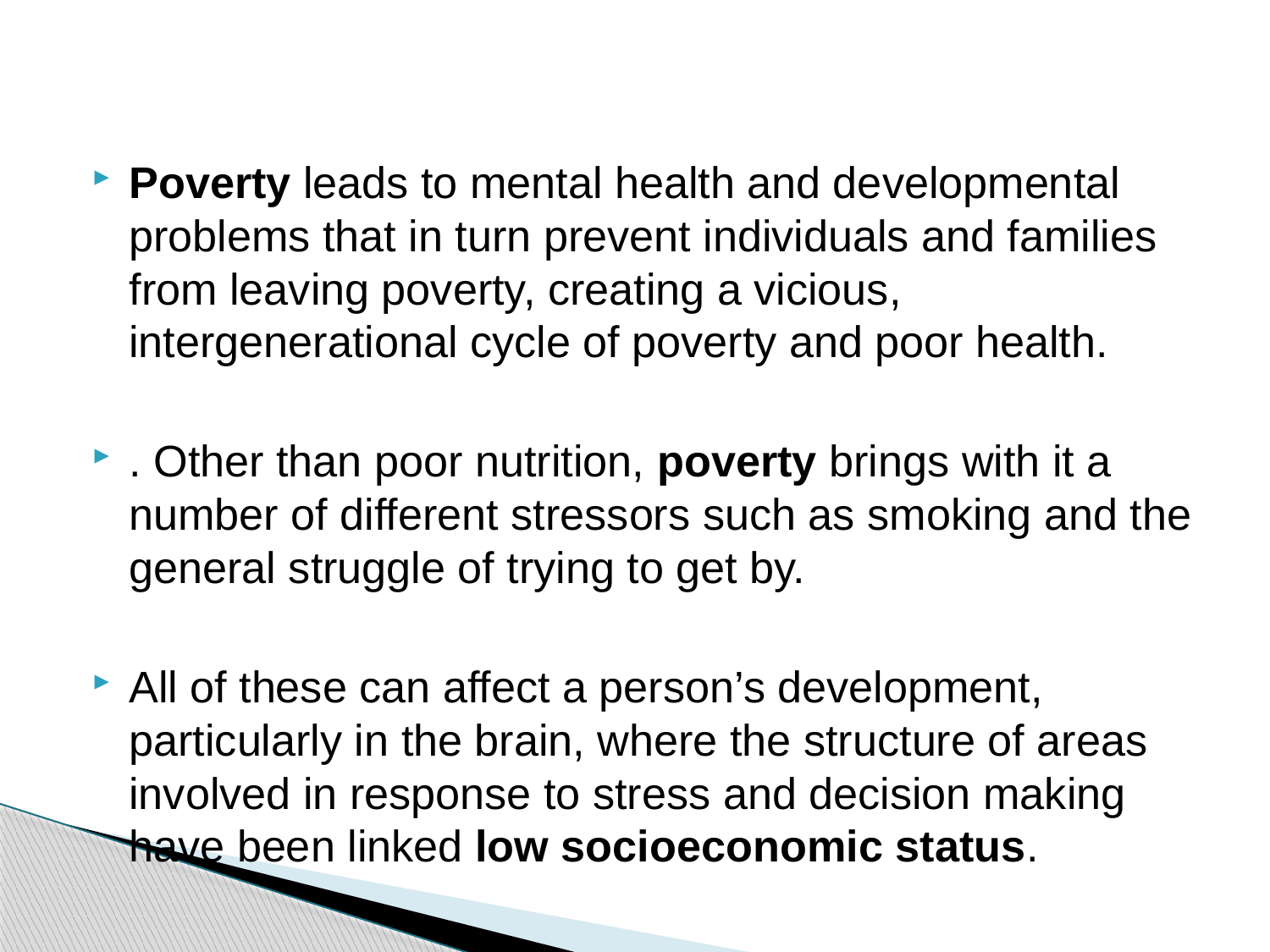

#
Poverty leads to mental health and developmental problems that in turn prevent individuals and families from leaving poverty, creating a vicious, intergenerational cycle of poverty and poor health.

. Other than poor nutrition, poverty brings with it a number of different stressors such as smoking and the general struggle of trying to get by.

All of these can affect a person’s development, particularly in the brain, where the structure of areas involved in response to stress and decision making have been linked low socioeconomic status.